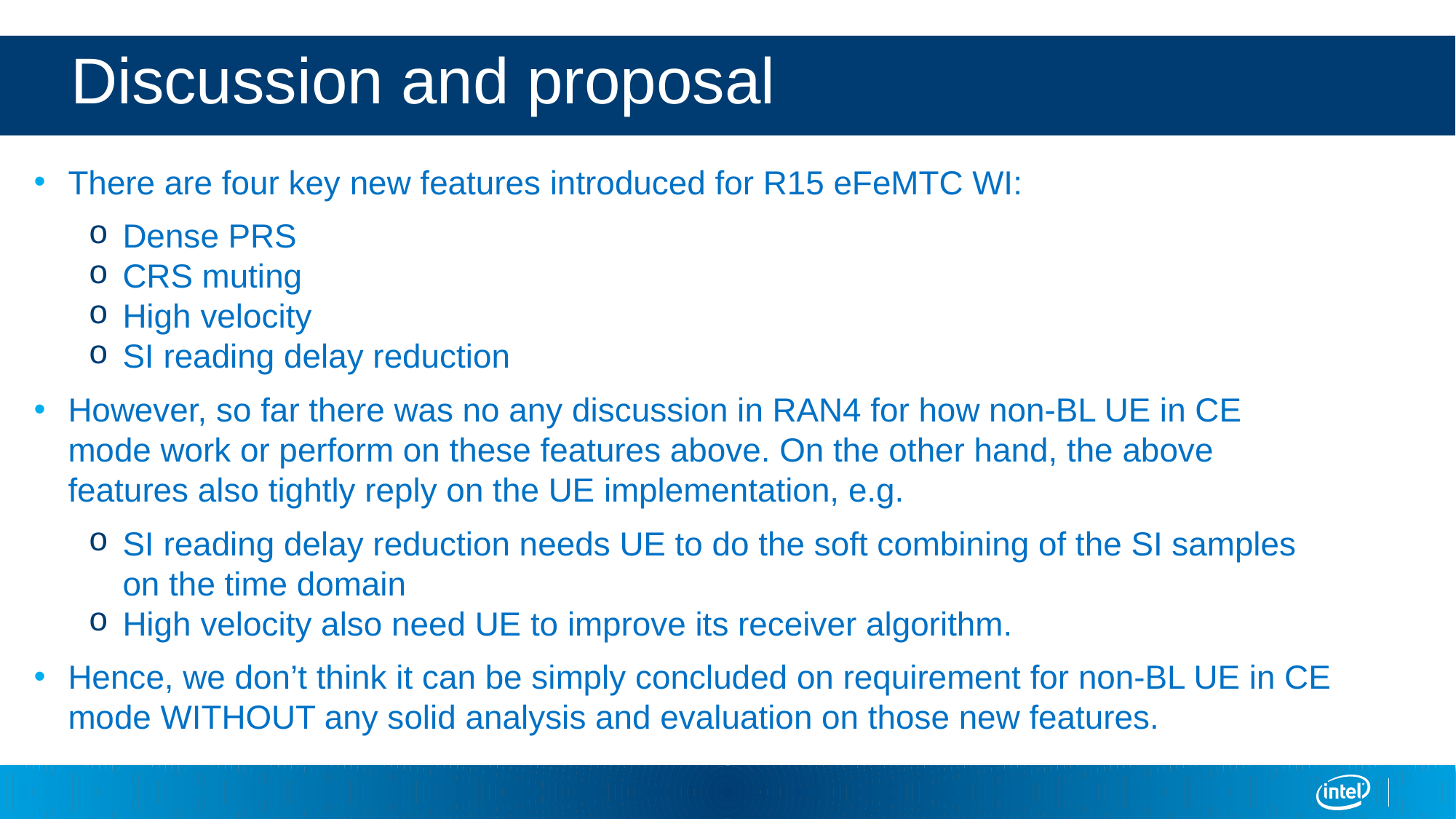

# Discussion and proposal
There are four key new features introduced for R15 eFeMTC WI:
Dense PRS
CRS muting
High velocity
SI reading delay reduction
However, so far there was no any discussion in RAN4 for how non-BL UE in CE mode work or perform on these features above. On the other hand, the above features also tightly reply on the UE implementation, e.g.
SI reading delay reduction needs UE to do the soft combining of the SI samples on the time domain
High velocity also need UE to improve its receiver algorithm.
Hence, we don’t think it can be simply concluded on requirement for non-BL UE in CE mode WITHOUT any solid analysis and evaluation on those new features.